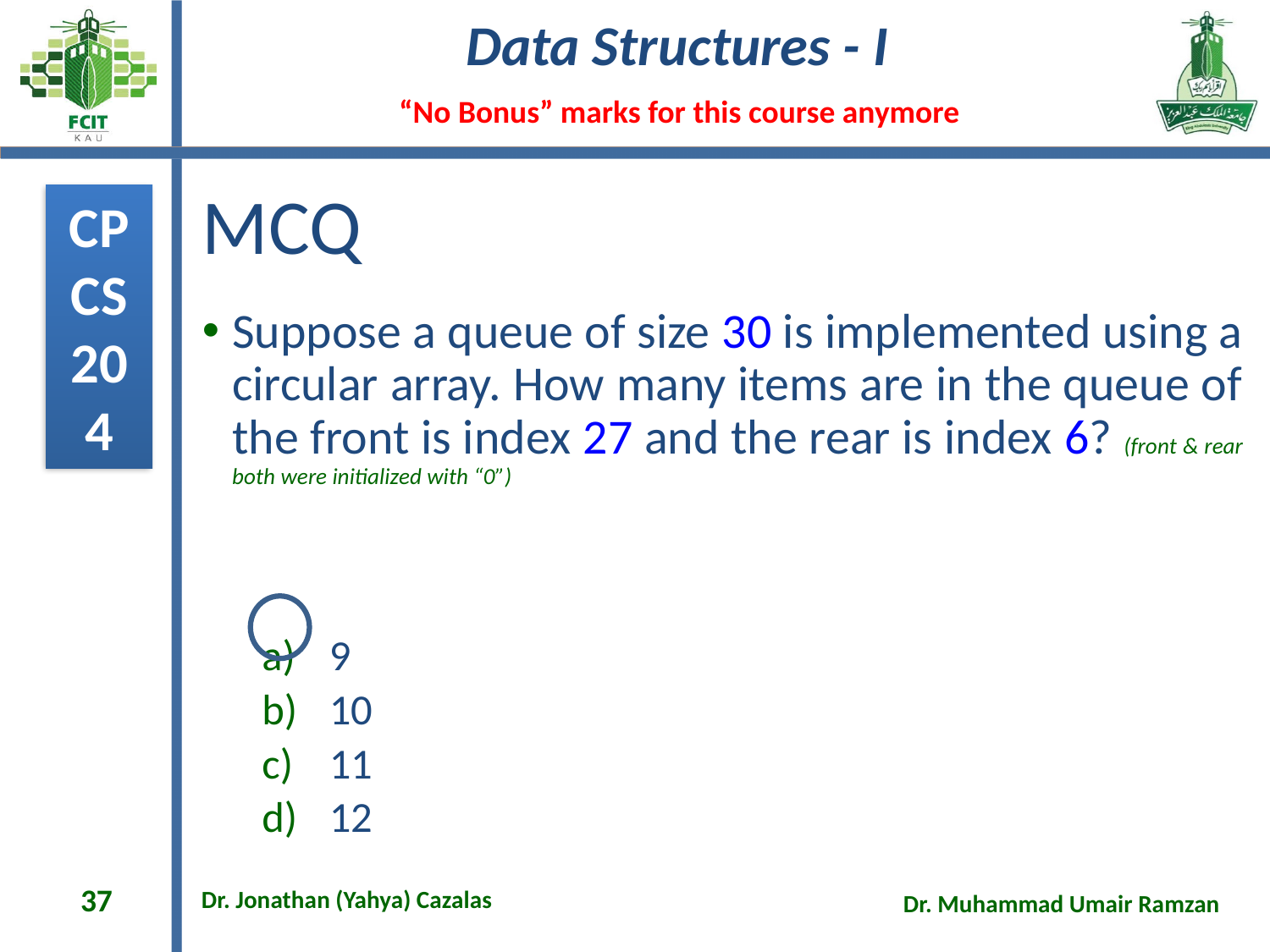

# MCQ
Suppose a queue of size 30 is implemented using a circular array. How many items are in the queue of the front is index 27 and the rear is index 6? (front & rear both were initialized with “0”)

9
10
11
12

37